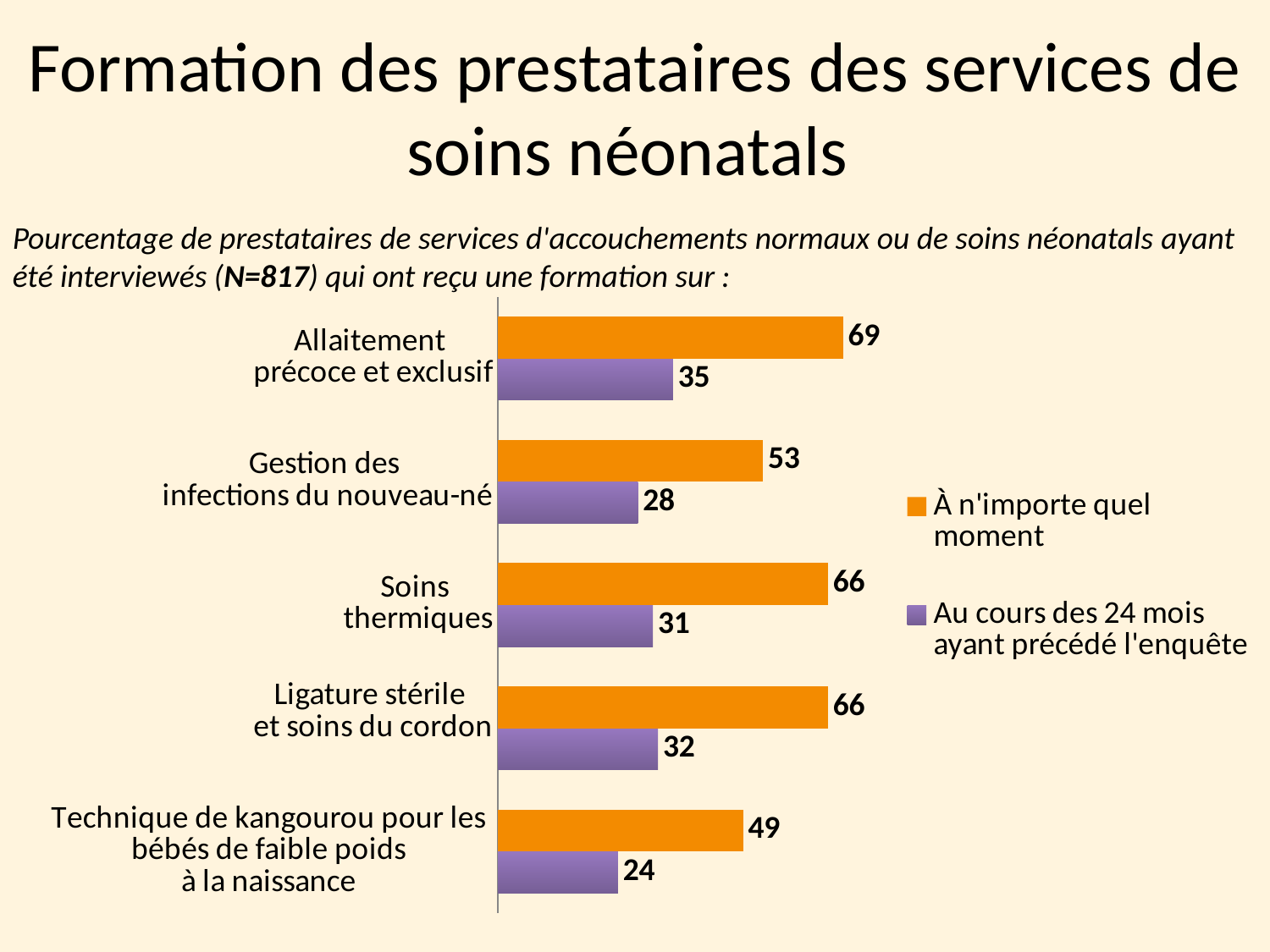

Formation des prestataires des services de soins néonatals
Pourcentage de prestataires de services d'accouchements normaux ou de soins néonatals ayant été interviewés (N=817) qui ont reçu une formation sur :

### Chart

| Category | Au cours des 24 mois ayant précédé l'enquête | À n'importe quel moment |
|---|---|---|
| Technique de kangourou pour les
bébés de faible poids
à la naissance  | 24.0 | 49.0 |
| Ligature stérile
et soins du cordon
 | 32.0 | 66.0 |
| Soins
thermiques | 31.0 | 66.0 |
| Gestion des
infections du nouveau-né | 28.0 | 53.0 |
| Allaitement
précoce et exclusif | 35.0 | 69.0 |